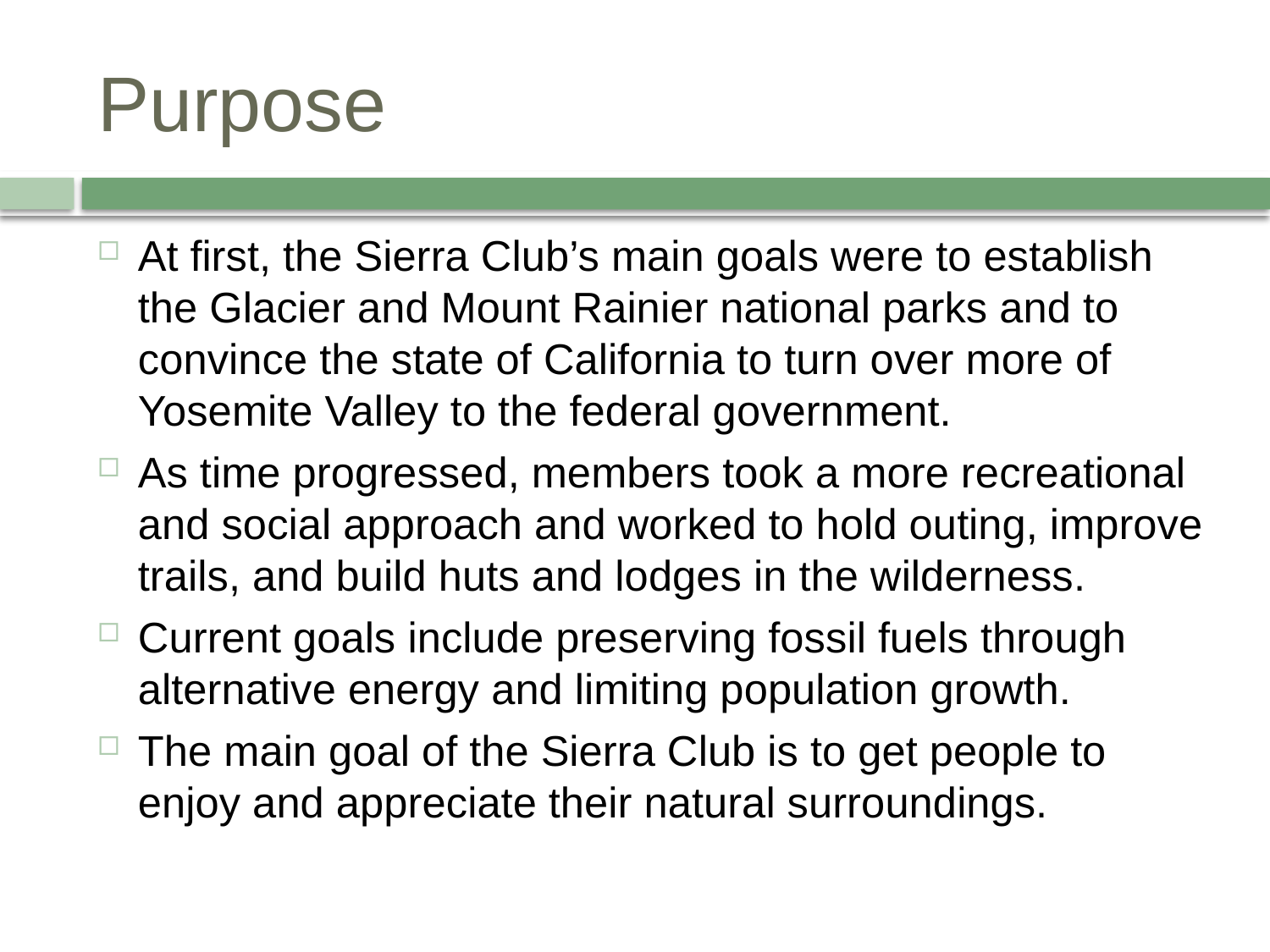

# Purpose
At first, the Sierra Club’s main goals were to establish the Glacier and Mount Rainier national parks and to convince the state of California to turn over more of Yosemite Valley to the federal government.
As time progressed, members took a more recreational and social approach and worked to hold outing, improve trails, and build huts and lodges in the wilderness.
Current goals include preserving fossil fuels through alternative energy and limiting population growth.
The main goal of the Sierra Club is to get people to enjoy and appreciate their natural surroundings.